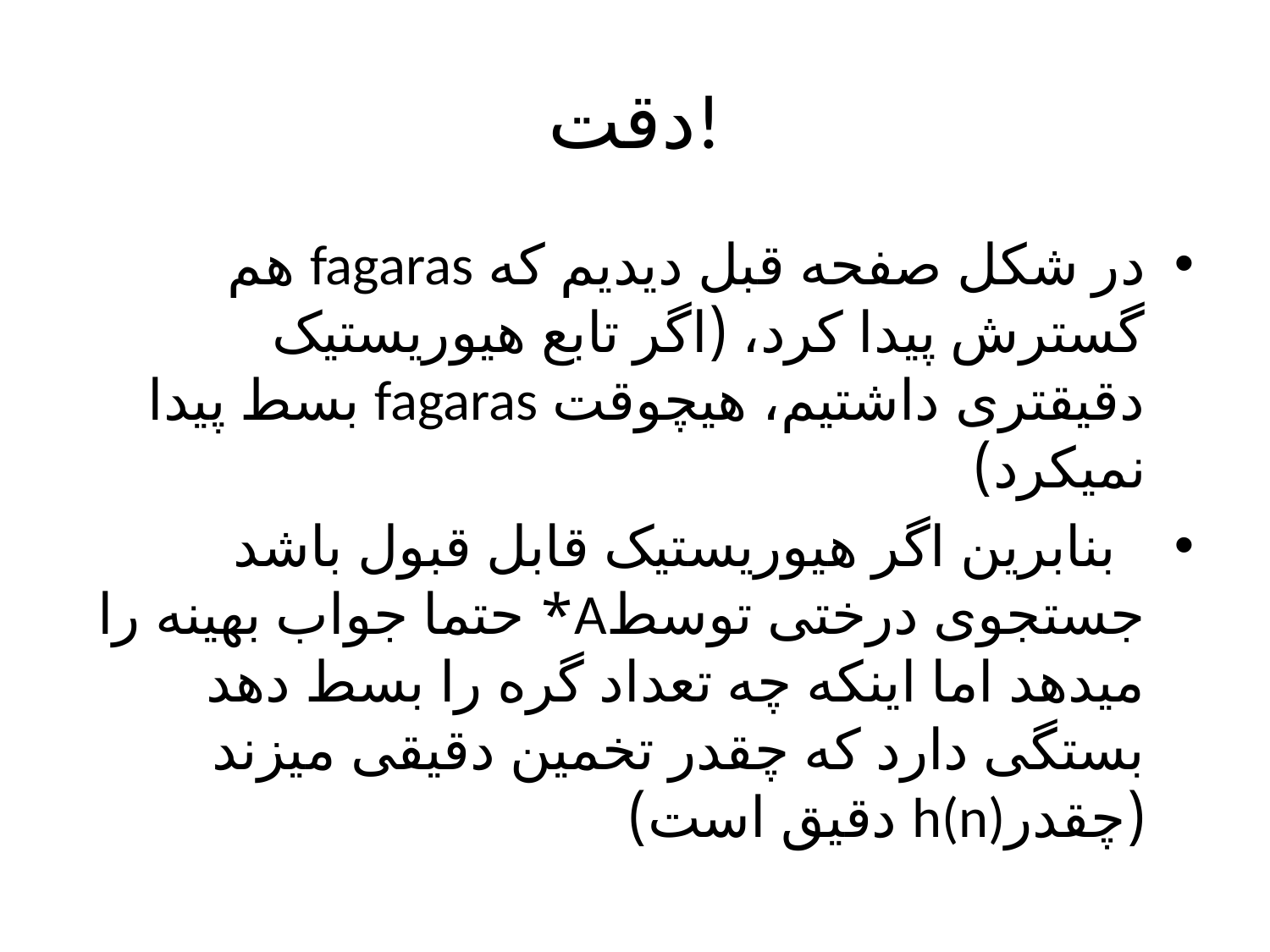

# دقت!
در شکل صفحه قبل دیدیم که fagaras هم گسترش پیدا کرد، (اگر تابع هیوریستیک دقیقتری داشتیم، هیچوقت fagaras بسط پیدا نمیکرد)
  بنابرین اگر هیوریستیک قابل قبول باشد جستجوی درختی توسطA* حتما جواب بهینه را میدهد اما اینکه چه تعداد گره را بسط دهد بستگی دارد که چقدر تخمین دقیقی‌ میزند (چقدرh(n) دقیق است)